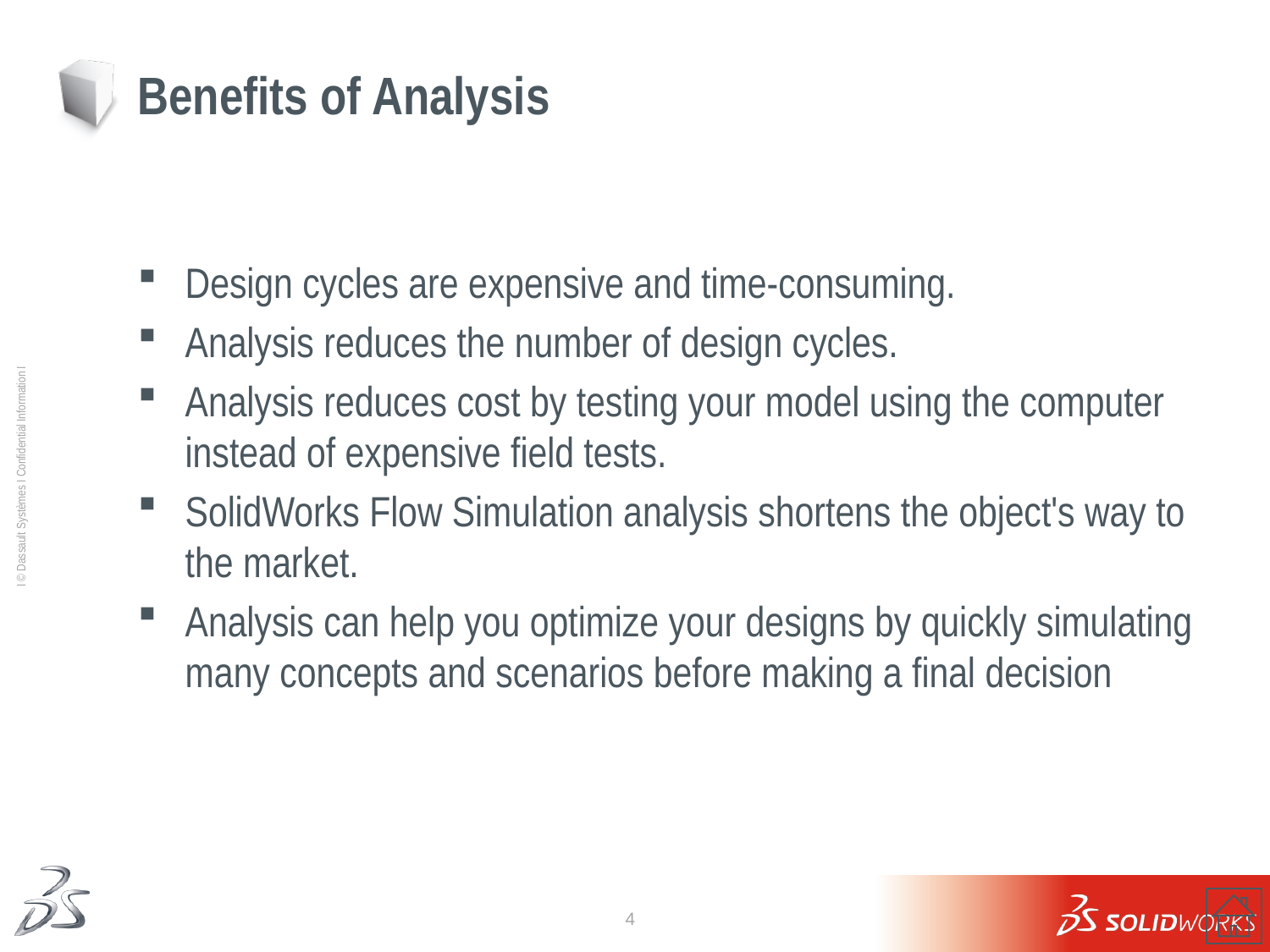

# Benefits of Analysis
Design cycles are expensive and time-consuming.
Analysis reduces the number of design cycles.
Analysis reduces cost by testing your model using the computer instead of expensive field tests.
SolidWorks Flow Simulation analysis shortens the object's way to the market.
Analysis can help you optimize your designs by quickly simulating many concepts and scenarios before making a final decision